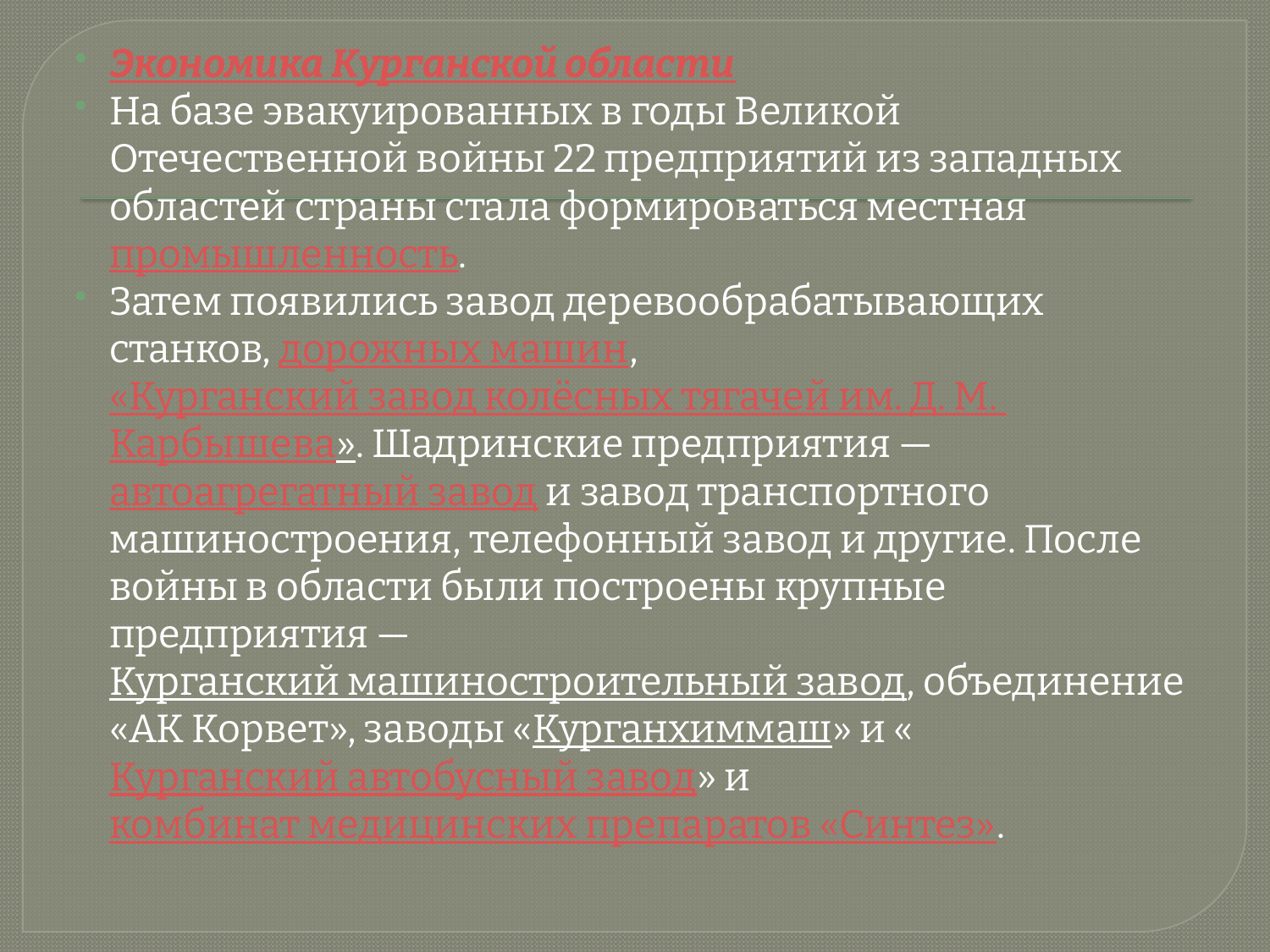

Экономика Курганской области
На базе эвакуированных в годы Великой Отечественной войны 22 предприятий из западных областей страны стала формироваться местная промышленность.
Затем появились завод деревообрабатывающих станков, дорожных машин, «Курганский завод колёсных тягачей им. Д. М. Карбышева». Шадринские предприятия — автоагрегатный завод и завод транспортного машиностроения, телефонный завод и другие. После войны в области были построены крупные предприятия — Курганский машиностроительный завод, объединение «АК Корвет», заводы «Курганхиммаш» и «Курганский автобусный завод» и комбинат медицинских препаратов «Синтез».
#